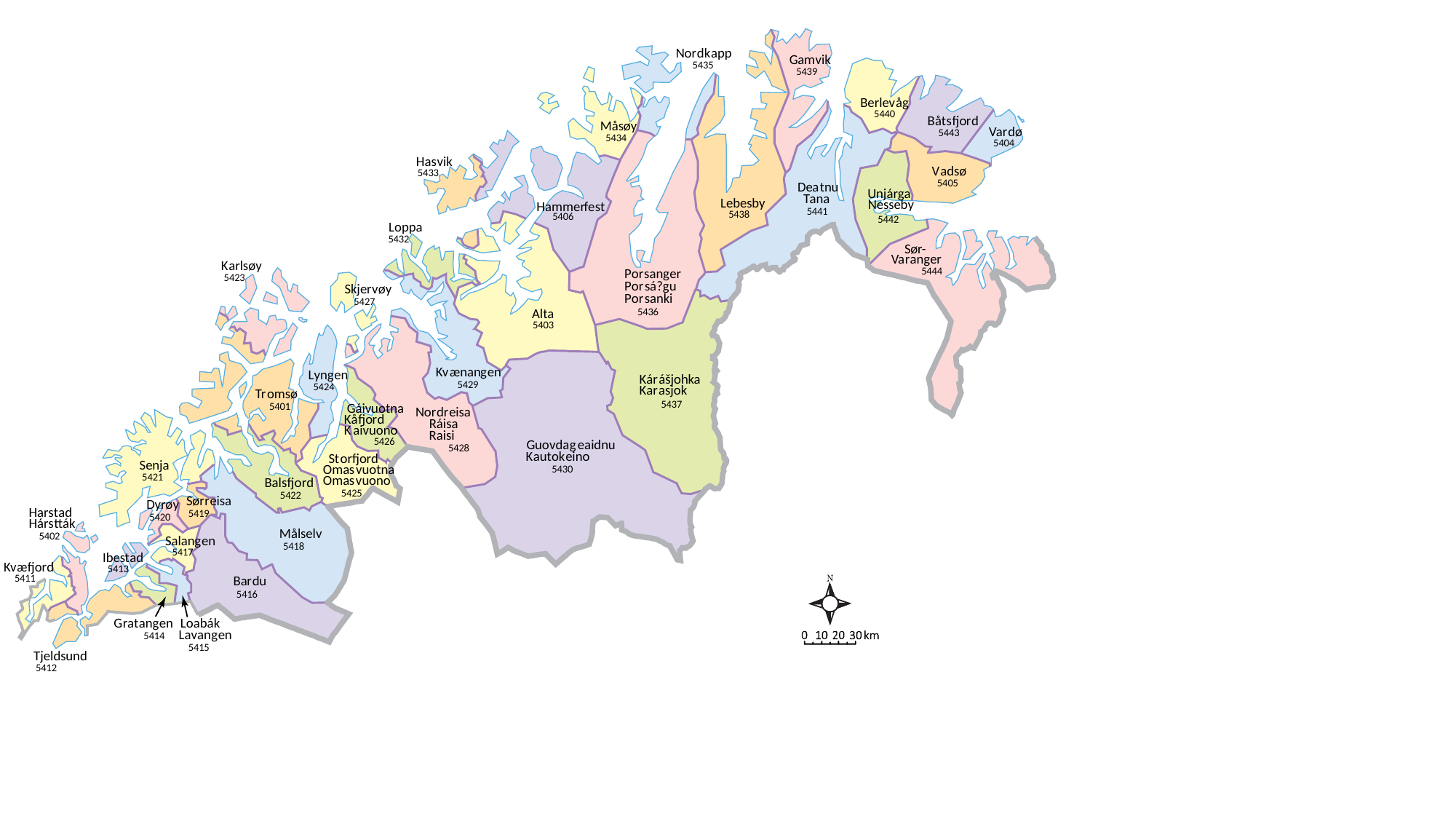

No
r
d
k
app

Ga
m
vik
5435

5439

Berl
e
v
åg

5440

B
å
t
s
fjo
r
d

Mås
ø
y
V
a
r
dø
5443

5434

5404

Ha
s
vik

V
adsø
5433

5405
De
a
tnu
Unjá
r
g
a
T
ana
Lebes
b
y
Nesse
b
y
Hammer
f
e
s
t
5441
5438
5406

5442
Loppa

5432

    Sø
r
-
V
a
r
an
g
er
K
arls
ø
y
5444
P
o
r
san
g
er

5423

P
o
r
sá?gu
Skje
r
v
ø
y

P
o
r
sanki

5427

Al
t
a
5436

5403

K
v
ænan
g
en

L
yn
g
en
K
á
r
ášjoh
k
a
5429
5424

K
a
r
asjok
T
r
omsø
5437
Gáivuotna
5401

No
r
d
r
eisa

K
å
fjo
r
d

    Ráisa
K
aivuono

    Raisi
5426
Gu
o
v
da
g
eaidnu
5428
K
au
t
o
k
eino
  S
t
orfjo
r
d
Senja

Oma
s
vuotna
5430

5421
Oma
s
vuono
Bal
s
fjo
r
d

5425
5422
Sør
r
eisa
Dy
r
ø
y

Ha
r
s
t
ad
5419

5420

Há
r
s
tt
ák

Målselv
5402

Salan
g
en

5418

5417

Ibe
s
t
ad

K
v
æ
fjo
r
d

5413

5411
Ba
r
du

5416

G
r
a
t
an
g
en
Loabák

L
a
v
an
g
en
5414

5415

Tjeldsund
5412